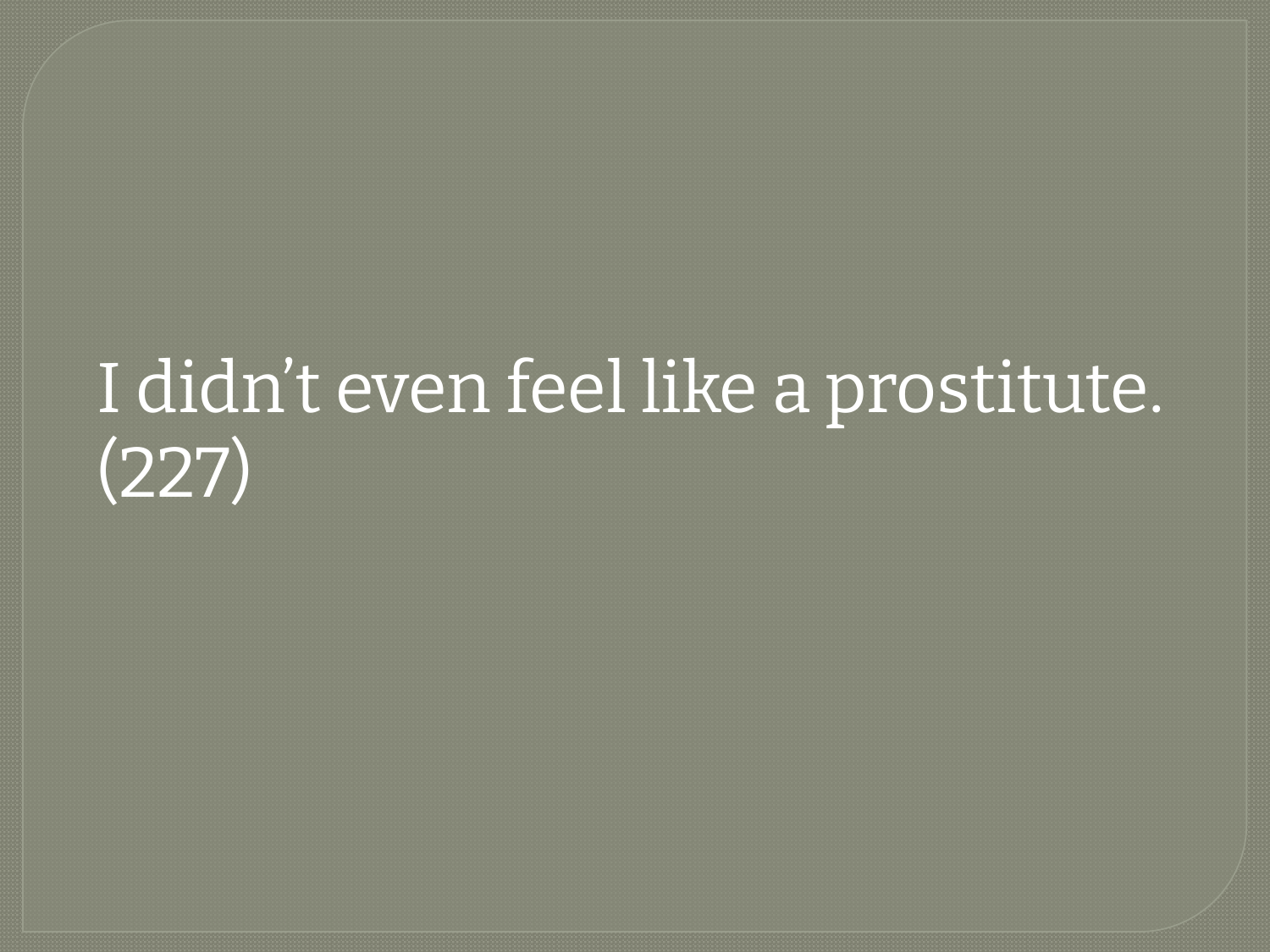

I didn’t even feel like a prostitute. (227)